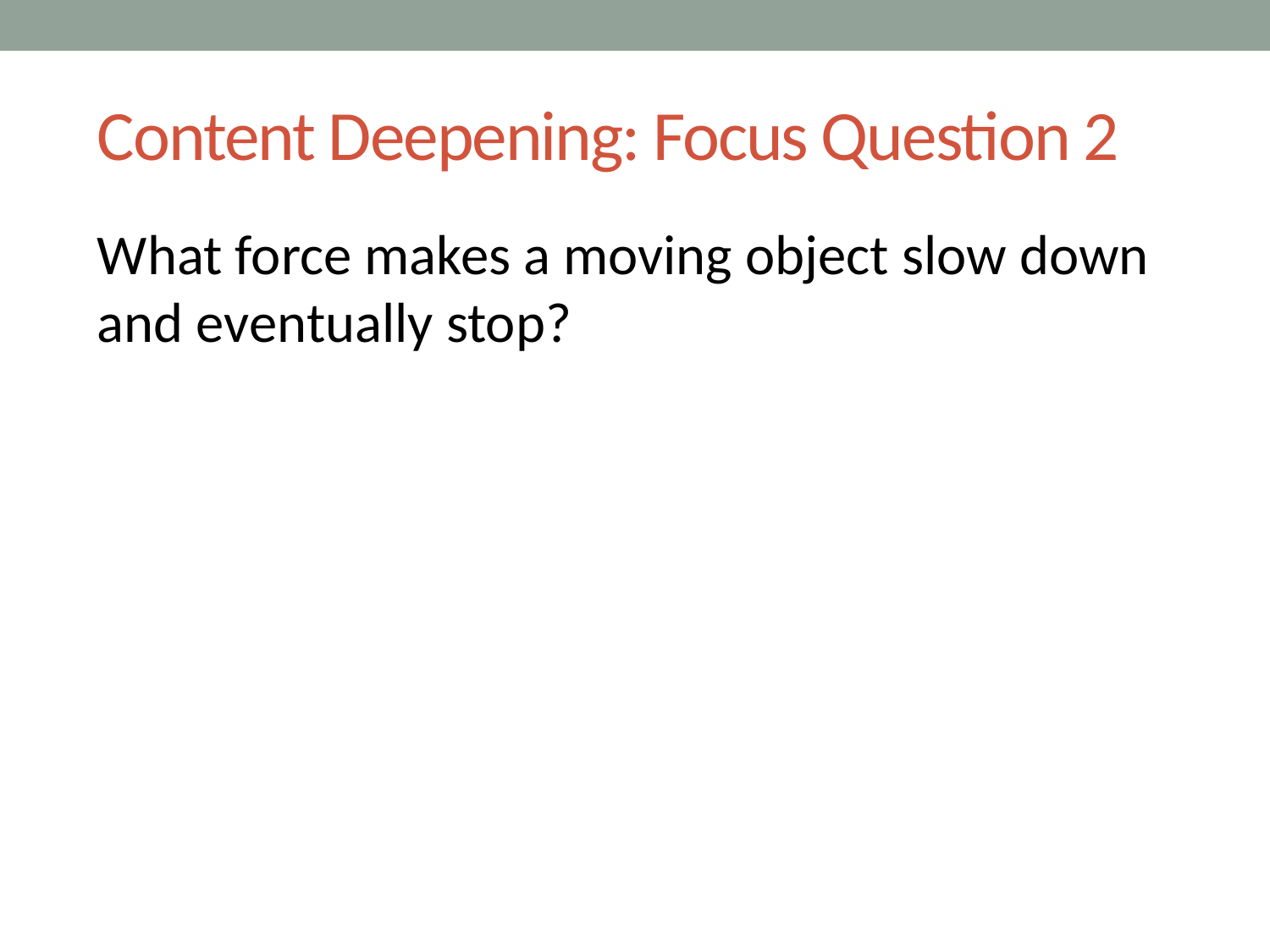

# Content Deepening: Focus Question 2
What force makes a moving object slow down and eventually stop?